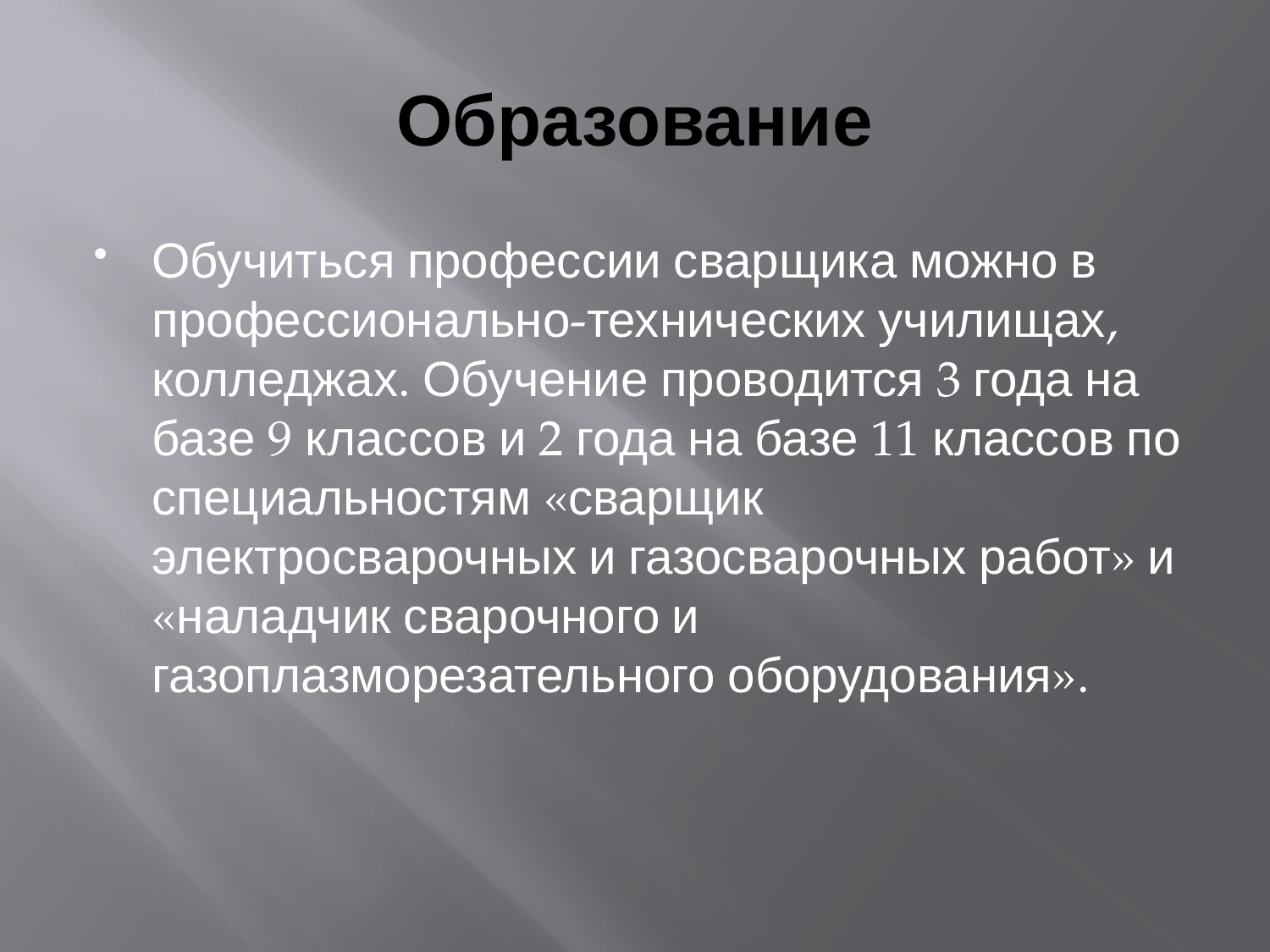

# Образование
Обучиться профессии сварщика можно в профессионально-технических училищах, колледжах. Обучение проводится 3 года на базе 9 классов и 2 года на базе 11 классов по специальностям «сварщик электросварочных и газосварочных работ» и «наладчик сварочного и газоплазморезательного оборудования».